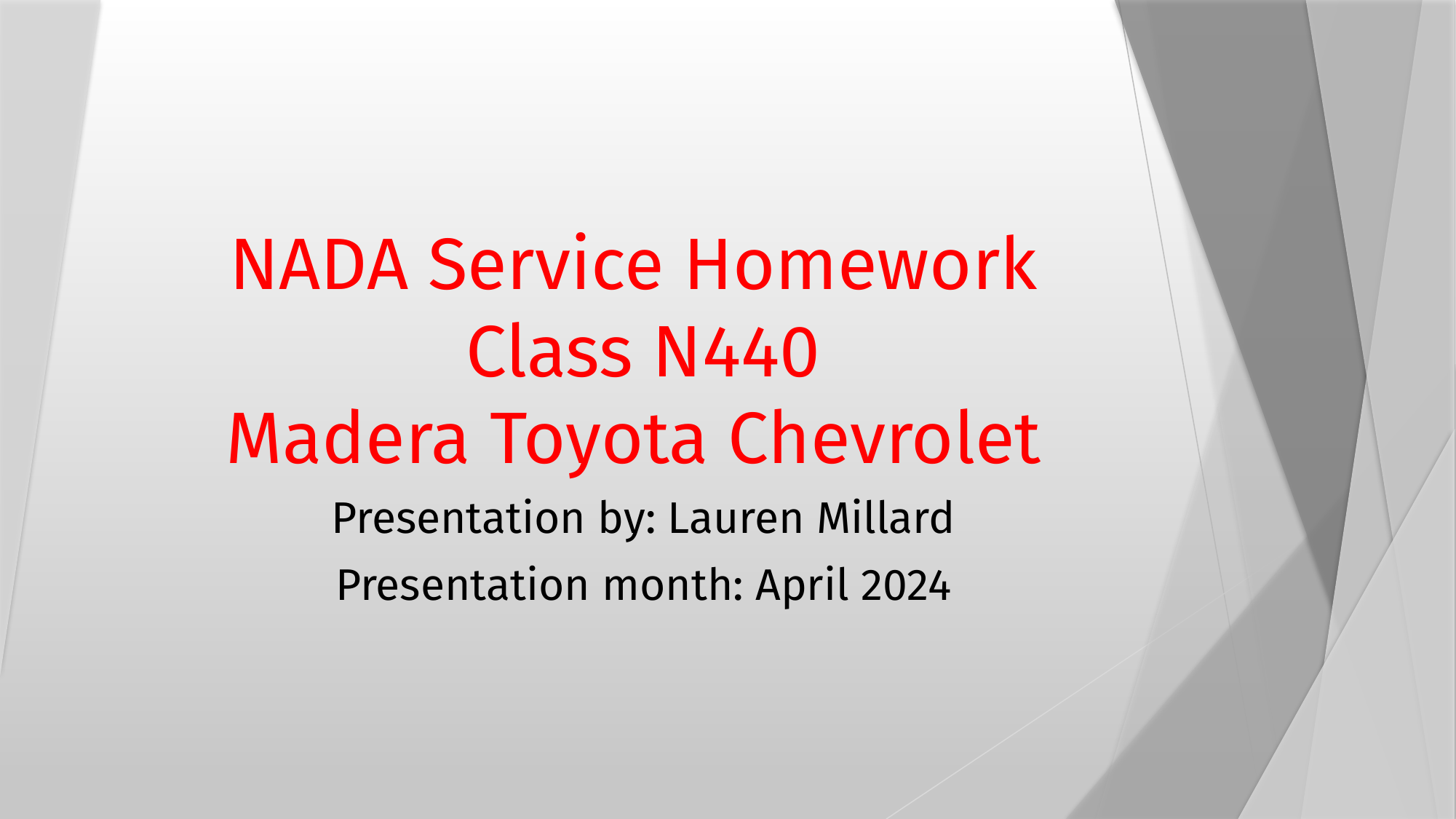

# NADA Service Homework  Class N440 Madera Toyota Chevrolet
Presentation by: Lauren Millard
Presentation month: April 2024